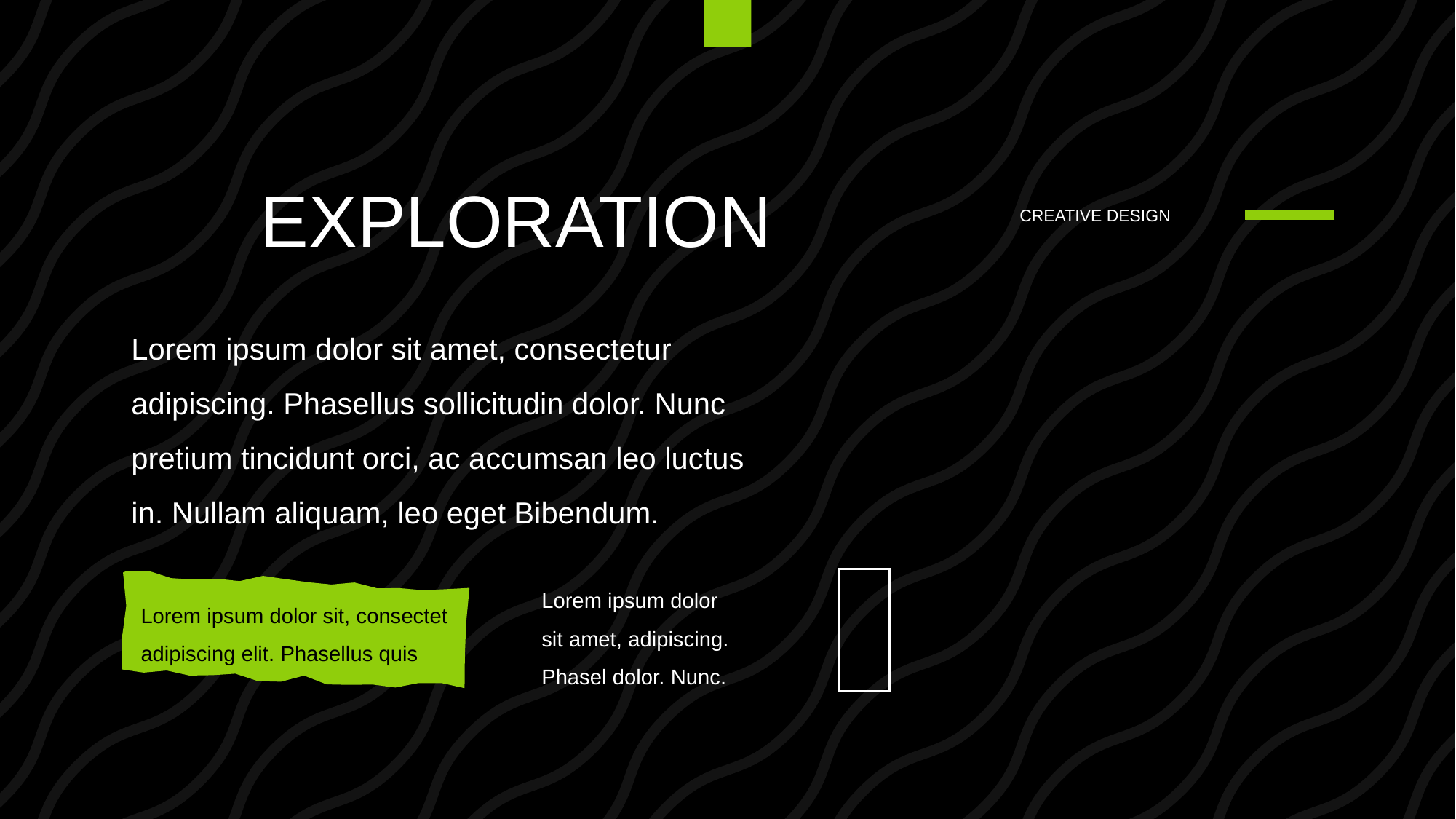

EXPLORATION
CREATIVE DESIGN

Lorem ipsum dolor sit amet, consectetur adipiscing. Phasellus sollicitudin dolor. Nunc pretium tincidunt orci, ac accumsan leo luctus in. Nullam aliquam, leo eget Bibendum.
Lorem ipsum dolor sit amet, adipiscing. Phasel dolor. Nunc.

Lorem ipsum dolor sit, consectet adipiscing elit. Phasellus quis